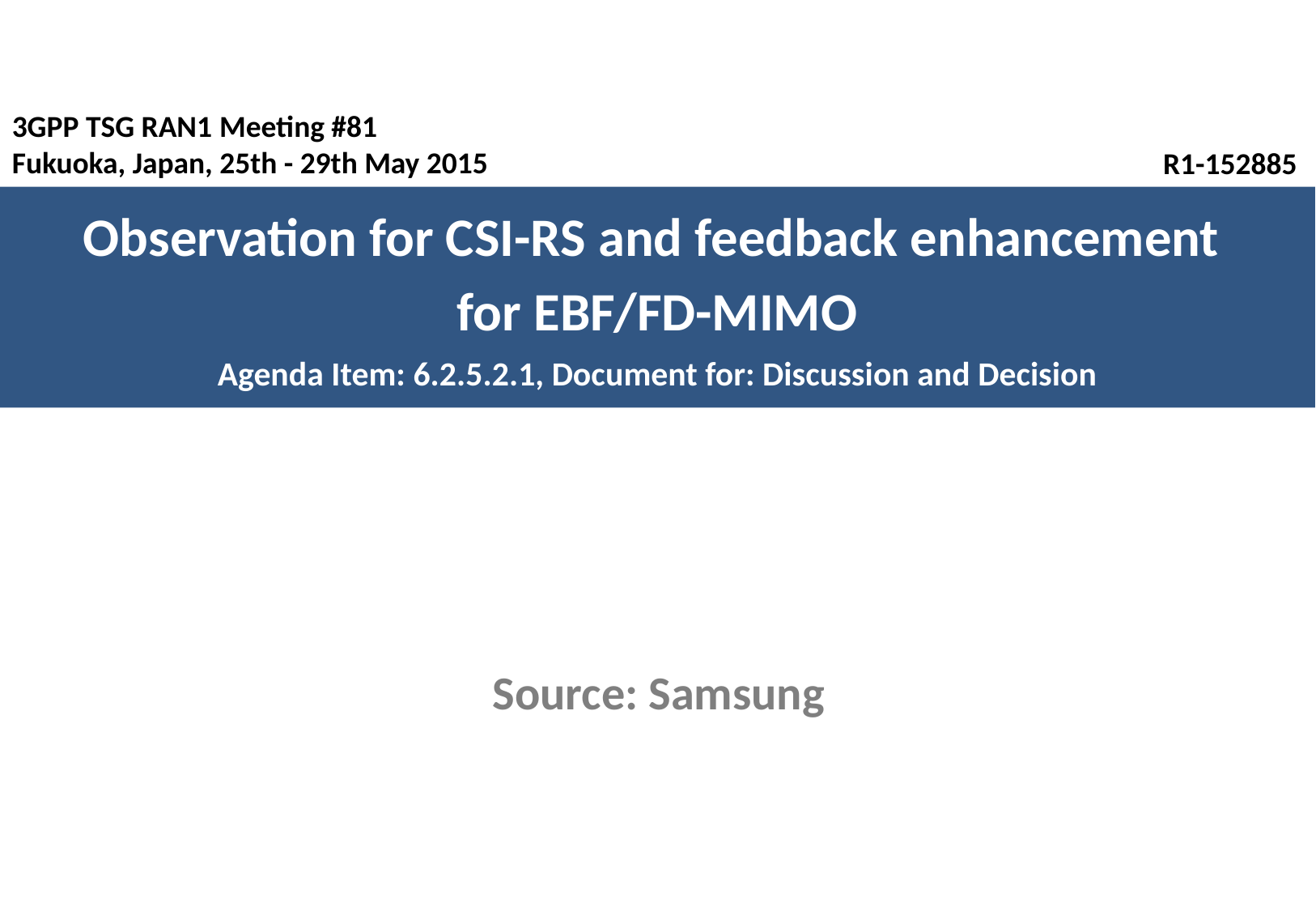

3GPP TSG RAN1 Meeting #81
Fukuoka, Japan, 25th - 29th May 2015
R1-152885
Observation for CSI-RS and feedback enhancement
for EBF/FD-MIMO
Agenda Item: 6.2.5.2.1, Document for: Discussion and Decision
Source: Samsung